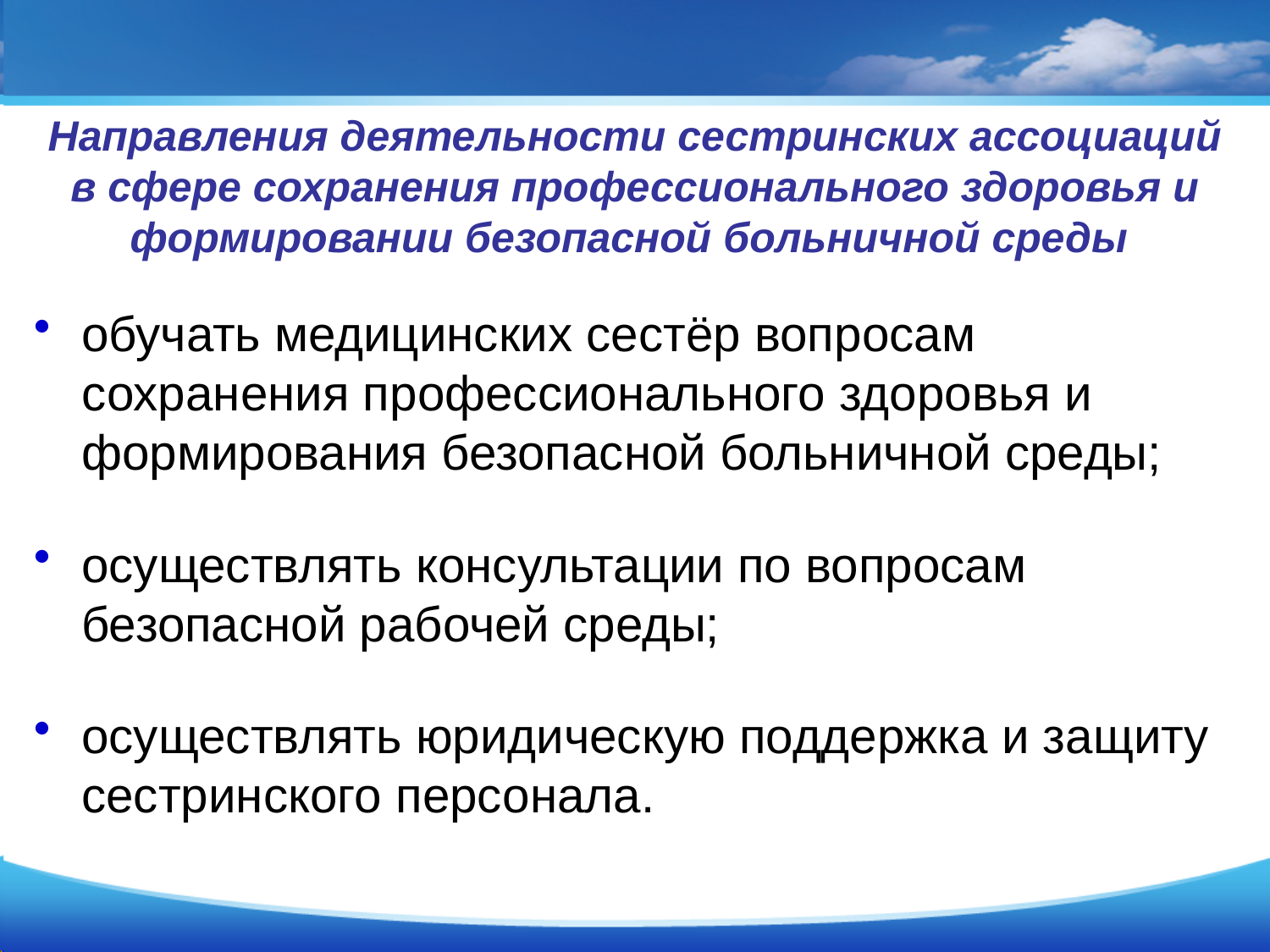

# Направления деятельности сестринских ассоциаций в сфере сохранения профессионального здоровья и формировании безопасной больничной среды
обучать медицинских сестёр вопросам сохранения профессионального здоровья и формирования безопасной больничной среды;
осуществлять консультации по вопросам безопасной рабочей среды;
осуществлять юридическую поддержка и защиту сестринского персонала.